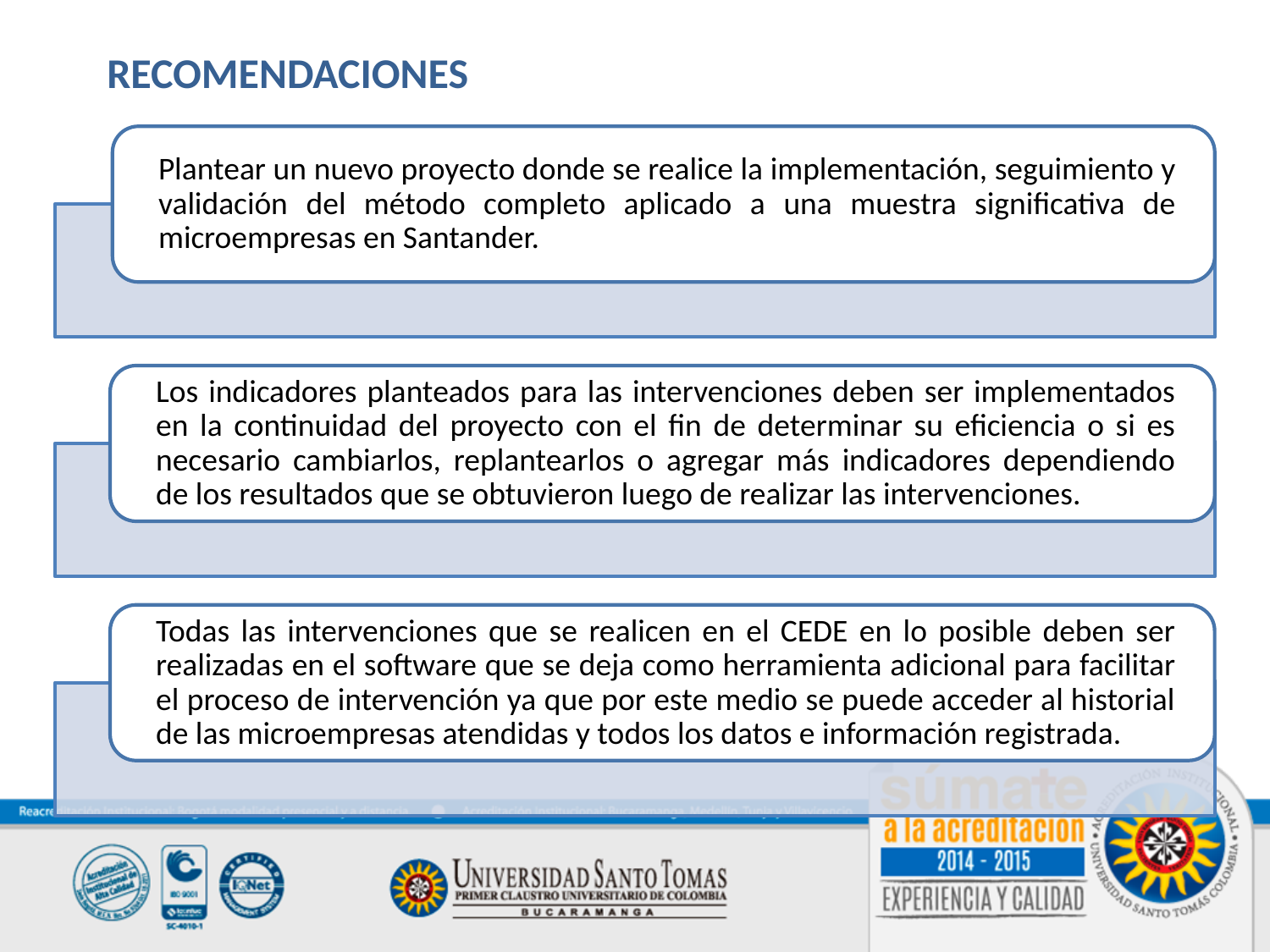

RECOMENDACIONES
Plantear un nuevo proyecto donde se realice la implementación, seguimiento y validación del método completo aplicado a una muestra significativa de microempresas en Santander.
Los indicadores planteados para las intervenciones deben ser implementados en la continuidad del proyecto con el fin de determinar su eficiencia o si es necesario cambiarlos, replantearlos o agregar más indicadores dependiendo de los resultados que se obtuvieron luego de realizar las intervenciones.
Todas las intervenciones que se realicen en el CEDE en lo posible deben ser realizadas en el software que se deja como herramienta adicional para facilitar el proceso de intervención ya que por este medio se puede acceder al historial de las microempresas atendidas y todos los datos e información registrada.